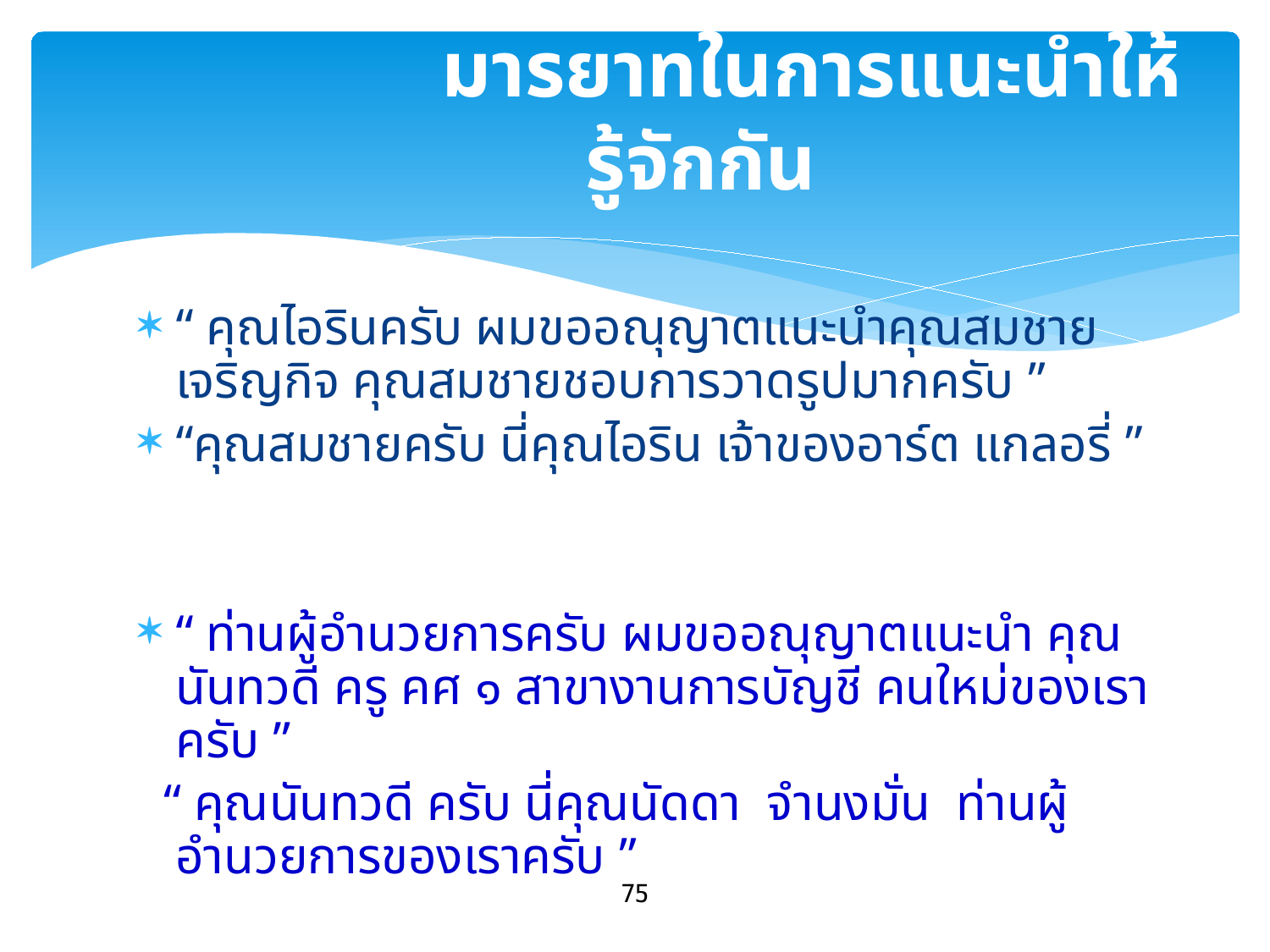

# มารยาทในการแนะนำให้รู้จักกัน
“ คุณไอรินครับ ผมขออณุญาตแนะนำคุณสมชาย เจริญกิจ คุณสมชายชอบการวาดรูปมากครับ ”
“คุณสมชายครับ นี่คุณไอริน เจ้าของอาร์ต แกลอรี่ ”

“ ท่านผู้อำนวยการครับ ผมขออณุญาตแนะนำ คุณ นันทวดี ครู คศ ๑ สาขางานการบัญชี คนใหม่ของเราครับ ”
  “ คุณนันทวดี ครับ นี่คุณนัดดา  จำนงมั่น  ท่านผู้อำนวยการของเราครับ ”

75